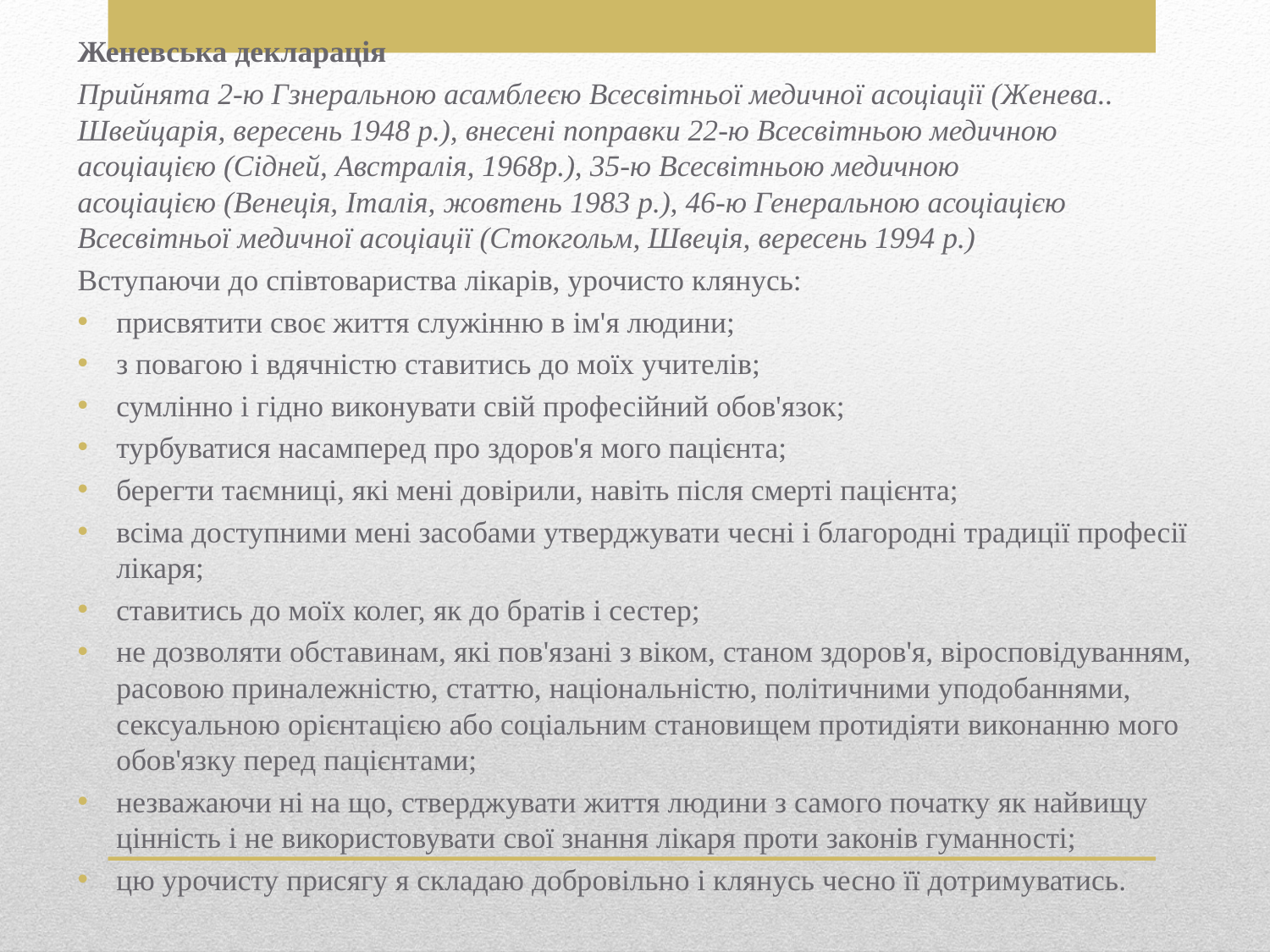

Женевська декларація
Прийнята 2-ю Гзнеральною асамблеєю Всесвітньої медичної асоціації (Женева.. Швейцарія, вересень 1948 р.), внесені поправки 22-ю Всесвітньою медичною асоціацією (Сідней, Австралія, 1968р.), 35-ю Всесвітньою медичною асоціацією (Венеція, Італія, жовтень 1983 р.), 46-ю Генеральною асоціацією Всесвітньої медичної асоціації (Стокгольм, Швеція, вересень 1994 р.)
Вступаючи до співтовариства лікарів, урочисто клянусь:
присвятити своє життя служінню в ім'я людини;
з повагою і вдячністю ставитись до моїх учителів;
сумлінно і гідно виконувати свій професійний обов'язок;
турбуватися насамперед про здоров'я мого пацієнта;
берегти таємниці, які мені довірили, навіть після смерті пацієнта;
всіма доступними мені засобами утверджувати чесні і благородні традиції професії лікаря;
ставитись до моїх колег, як до братів і сестер;
не дозволяти обставинам, які пов'язані з віком, станом здоров'я, віросповідуванням, расовою приналежністю, статтю, національністю, політичними уподобаннями, сексуальною орієнтацією або соціальним становищем протидіяти виконанню мого обов'язку перед пацієнтами;
незважаючи ні на що, стверджувати життя людини з самого по­чатку як найвищу цінність і не використовувати свої знання лікаря про­ти законів гуманності;
цю урочисту присягу я складаю добровільно і клянусь чесно її дотримуватись.